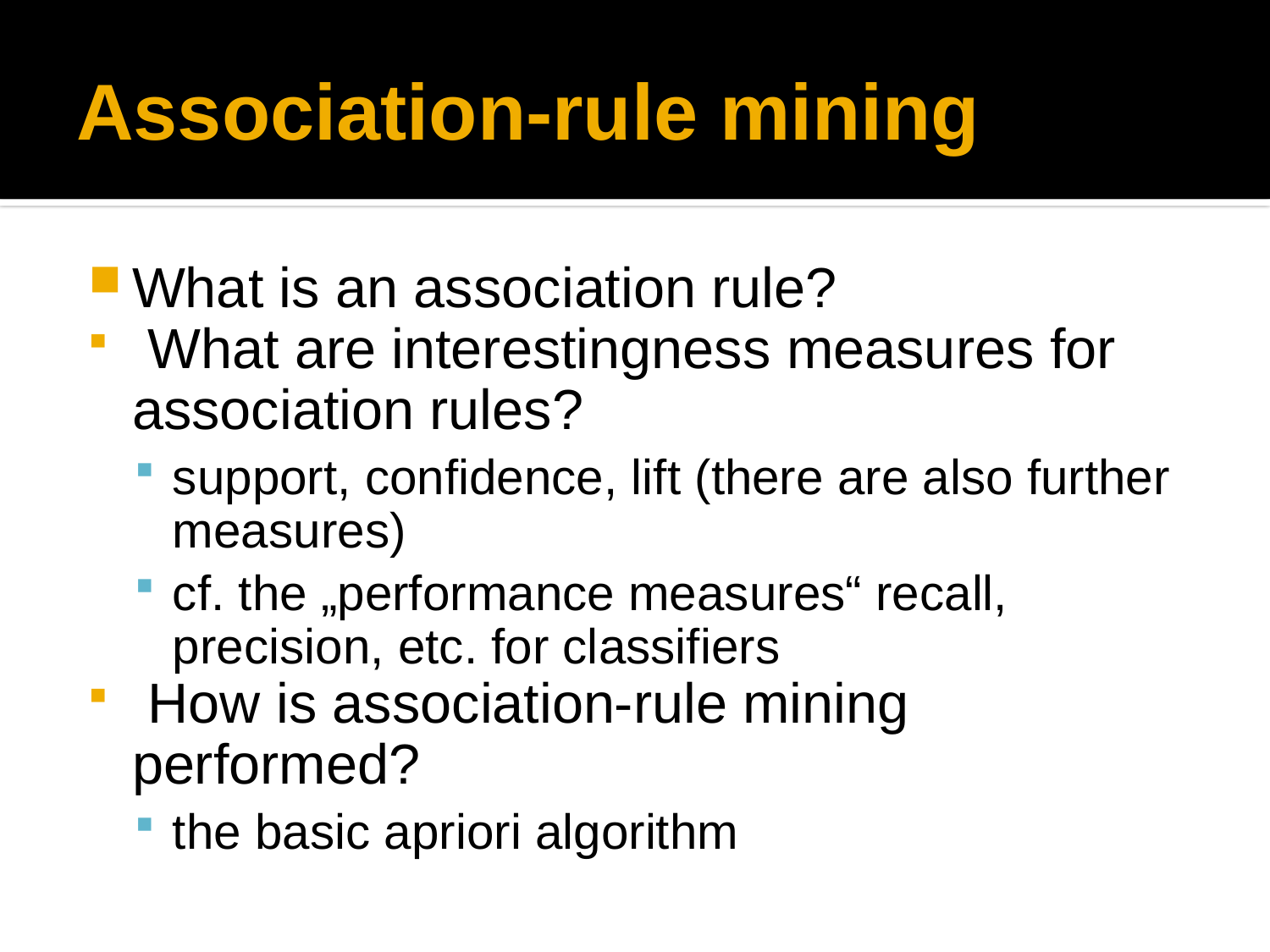

# Association-rule mining
What is an association rule?
 What are interestingness measures for association rules?
support, confidence, lift (there are also further measures)
cf. the „performance measures“ recall, precision, etc. for classifiers
 How is association-rule mining performed?
the basic apriori algorithm